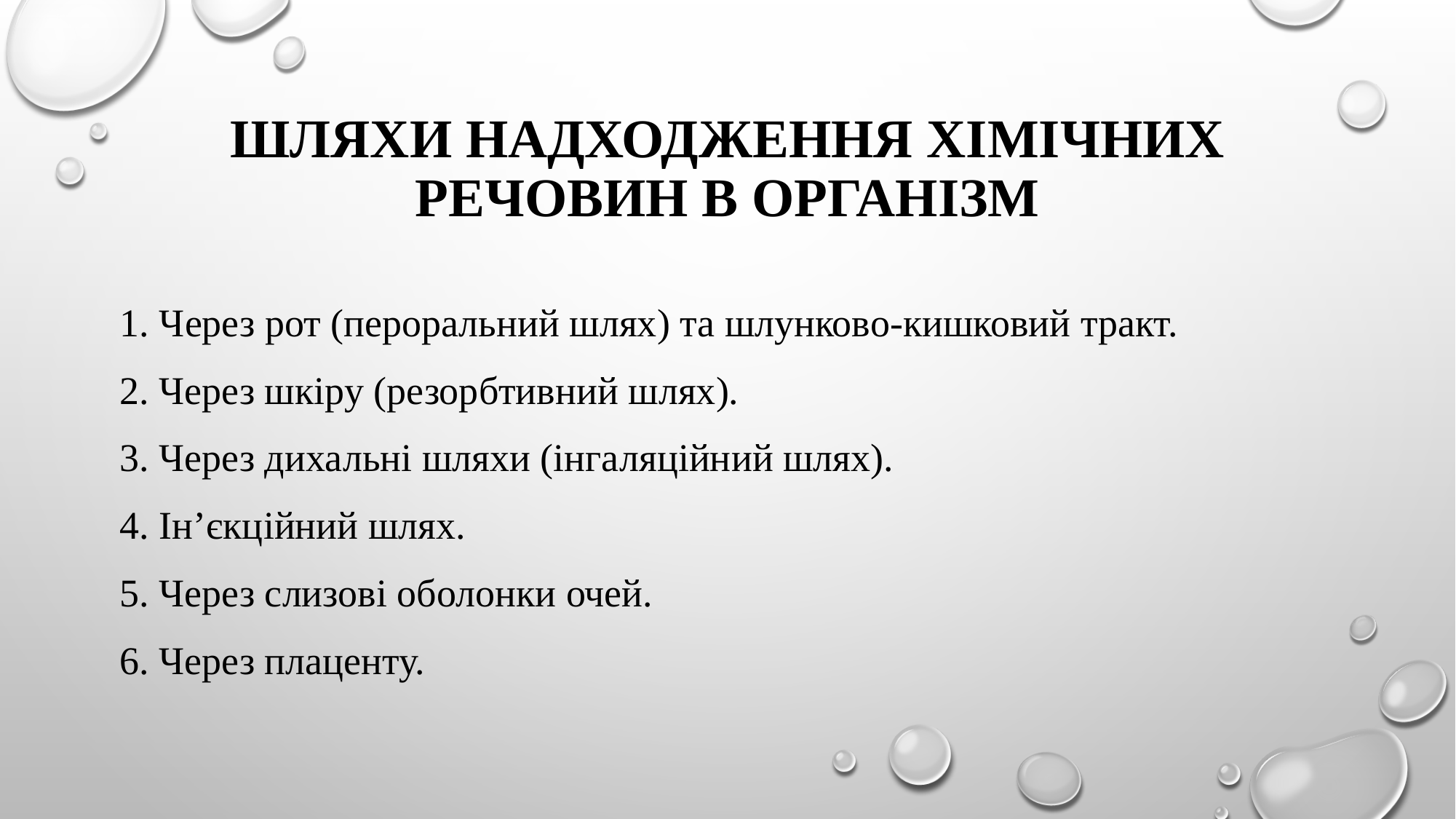

# Шляхи надходження хімічних речовин в організм
1. Через рот (пероральний шлях) та шлунково-кишковий тракт.
2. Через шкіру (резорбтивний шлях).
3. Через дихальні шляхи (інгаляційний шлях).
4. Ін’єкційний шлях.
5. Через слизові оболонки очей.
6. Через плаценту.